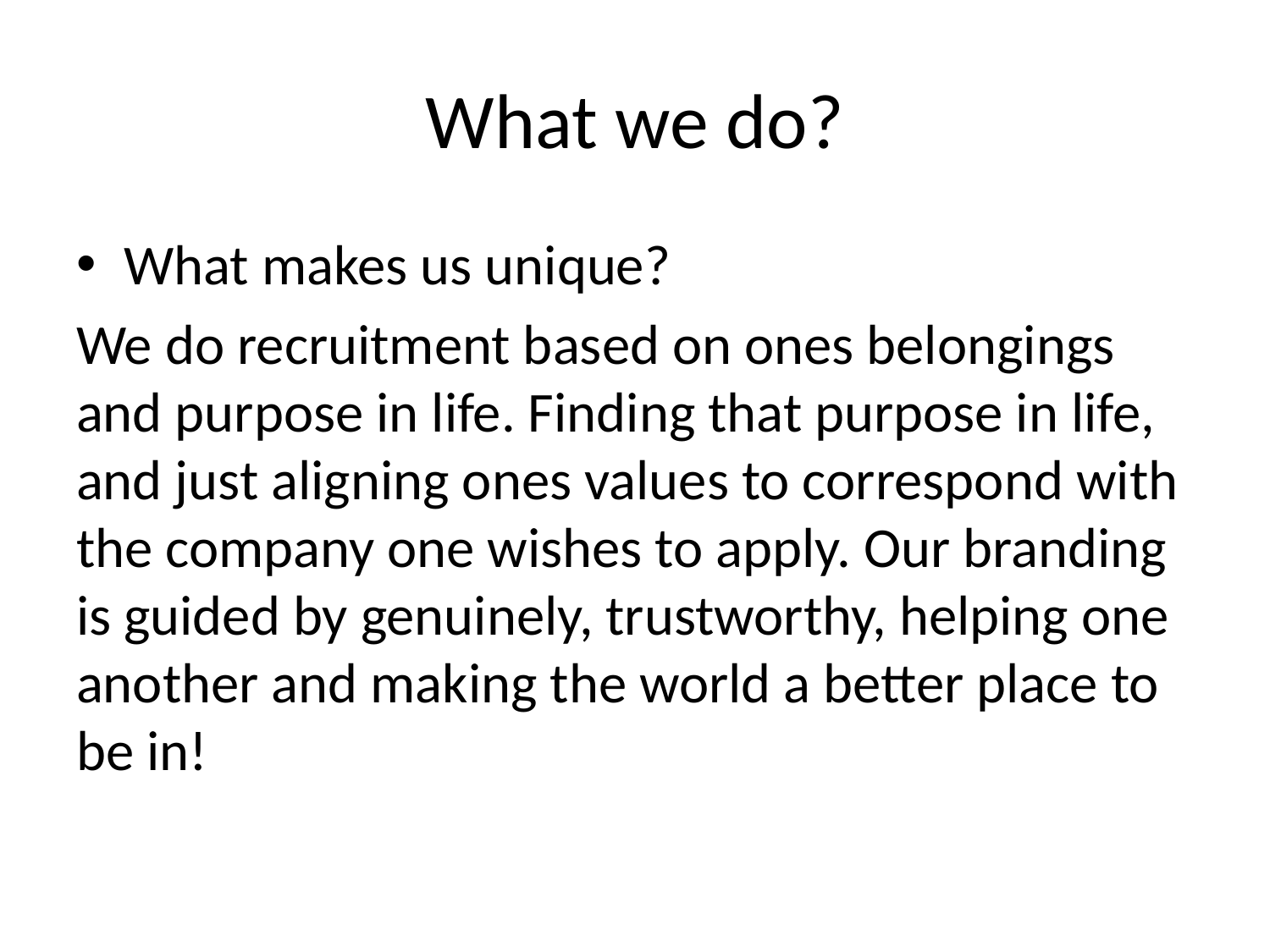

# What we do?
What makes us unique?
We do recruitment based on ones belongings and purpose in life. Finding that purpose in life, and just aligning ones values to correspond with the company one wishes to apply. Our branding is guided by genuinely, trustworthy, helping one another and making the world a better place to be in!